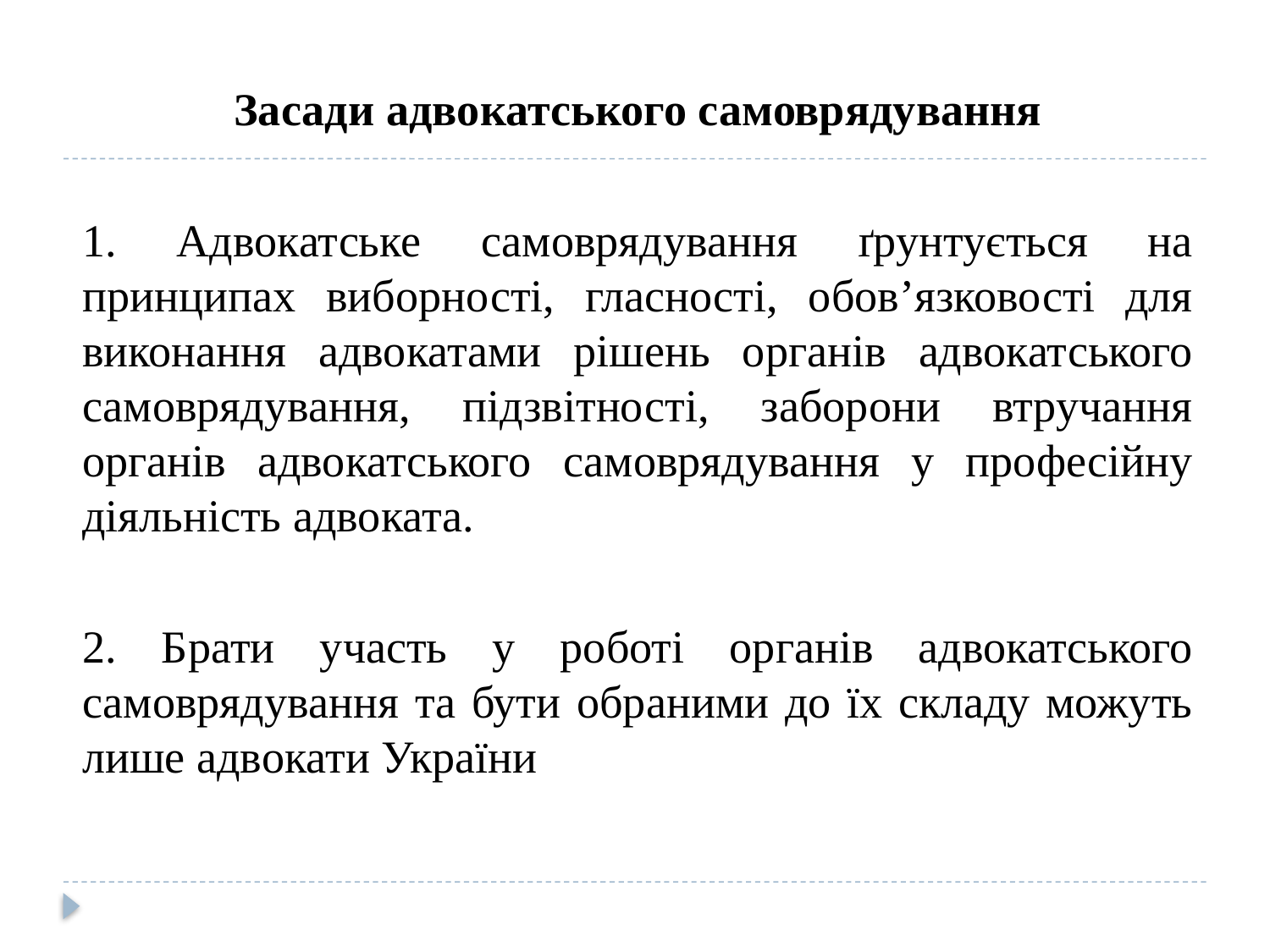

Засади адвокатського самоврядування

1. Адвокатське самоврядування ґрунтується на принципах виборності, гласності, обов’язковості для виконання адвокатами рішень органів адвокатського самоврядування, підзвітності, заборони втручання органів адвокатського самоврядування у професійну діяльність адвоката.

2. Брати участь у роботі органів адвокатського самоврядування та бути обраними до їх складу можуть лише адвокати України